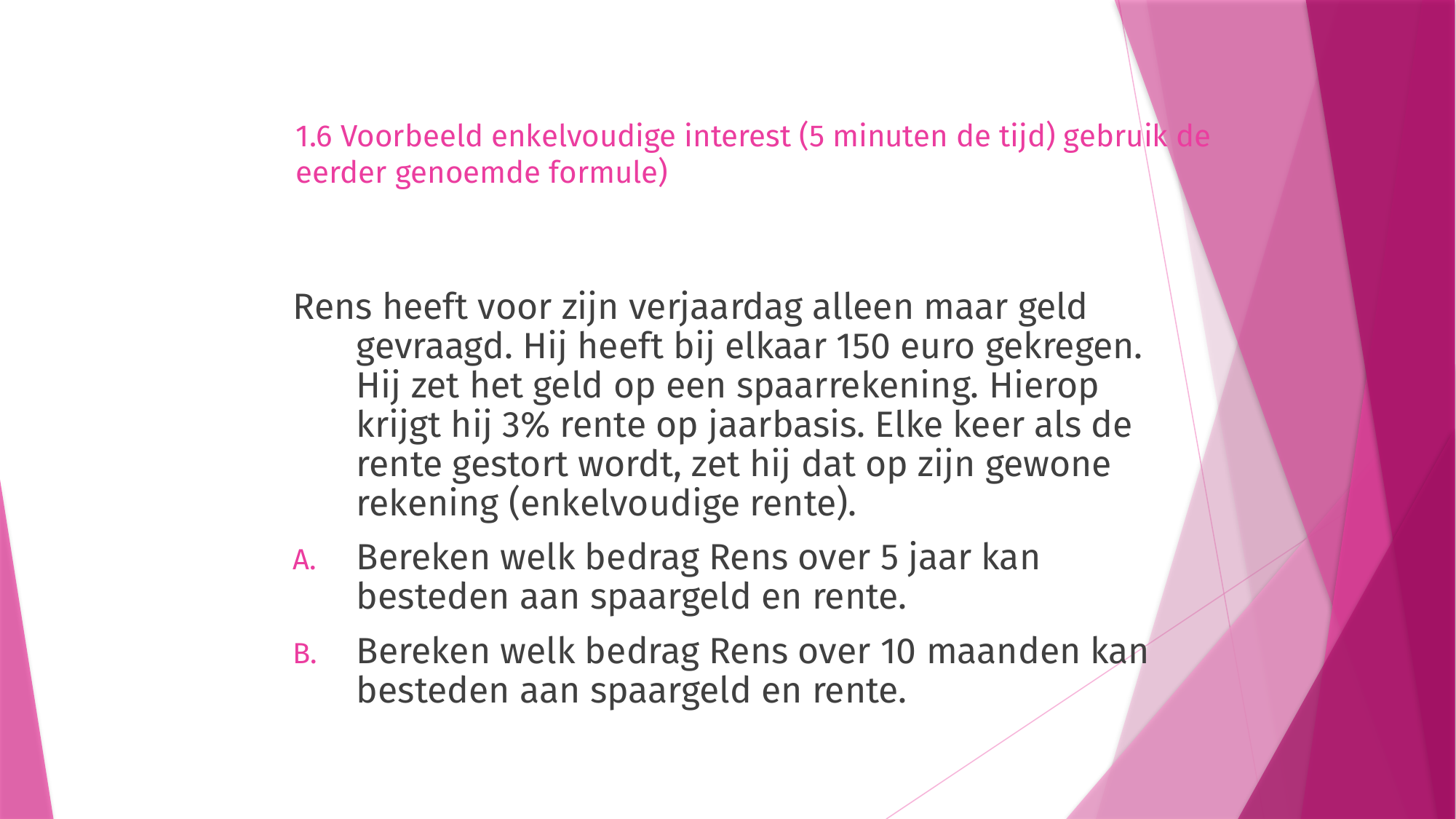

# 1.6 Voorbeeld enkelvoudige interest (5 minuten de tijd) gebruik de eerder genoemde formule)
Rens heeft voor zijn verjaardag alleen maar geld gevraagd. Hij heeft bij elkaar 150 euro gekregen. Hij zet het geld op een spaarrekening. Hierop krijgt hij 3% rente op jaarbasis. Elke keer als de rente gestort wordt, zet hij dat op zijn gewone rekening (enkelvoudige rente).
Bereken welk bedrag Rens over 5 jaar kan besteden aan spaargeld en rente.
Bereken welk bedrag Rens over 10 maanden kan besteden aan spaargeld en rente.